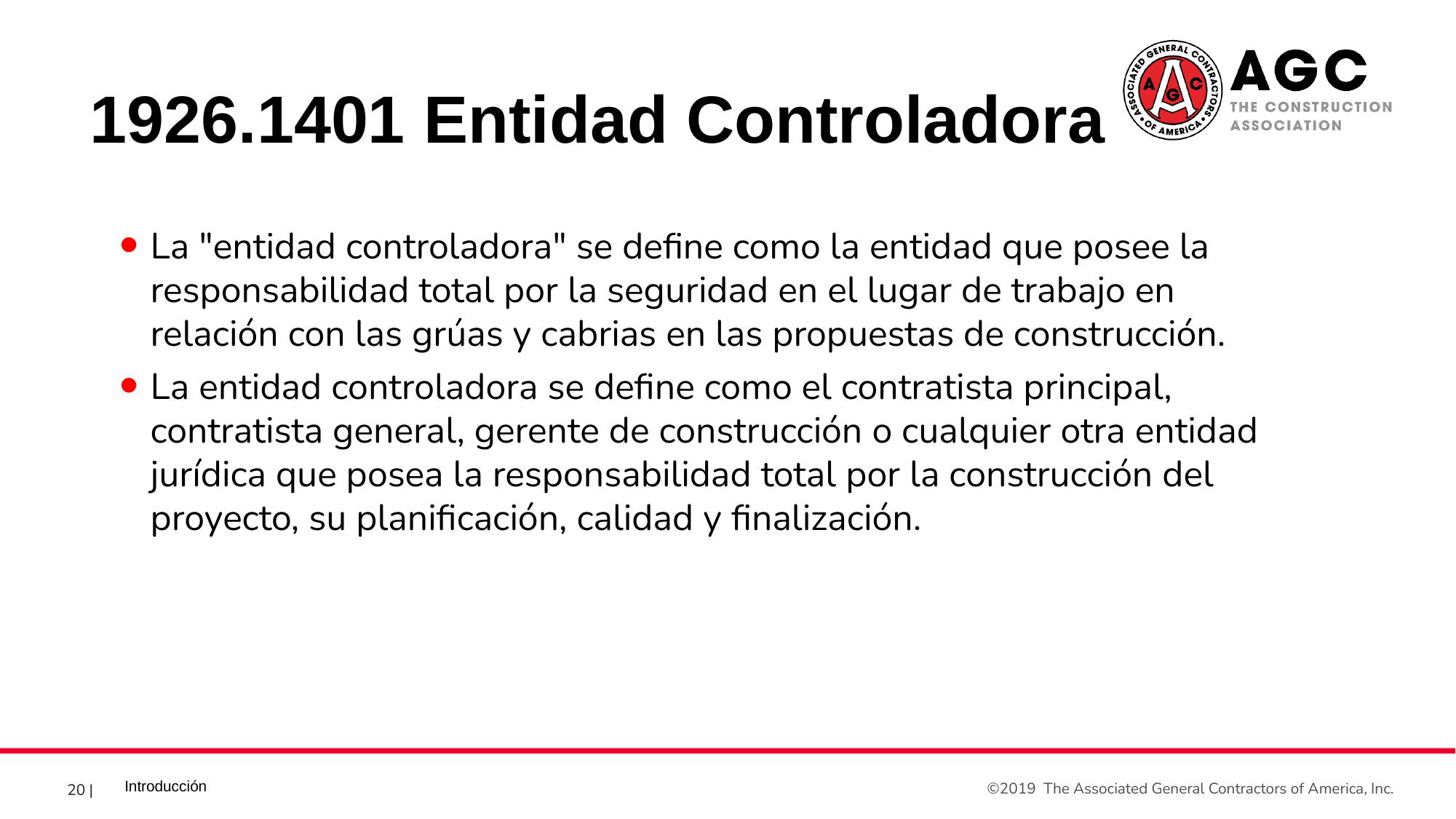

1926.1401 Entidad Controladora

La "entidad controladora" se define como la entidad que posee la responsabilidad total por la seguridad en el lugar de trabajo en relación con las grúas y cabrias en las propuestas de construcción.
La entidad controladora se define como el contratista principal, contratista general, gerente de construcción o cualquier otra entidad jurídica que posea la responsabilidad total por la construcción del proyecto, su planificación, calidad y finalización.
Introducción